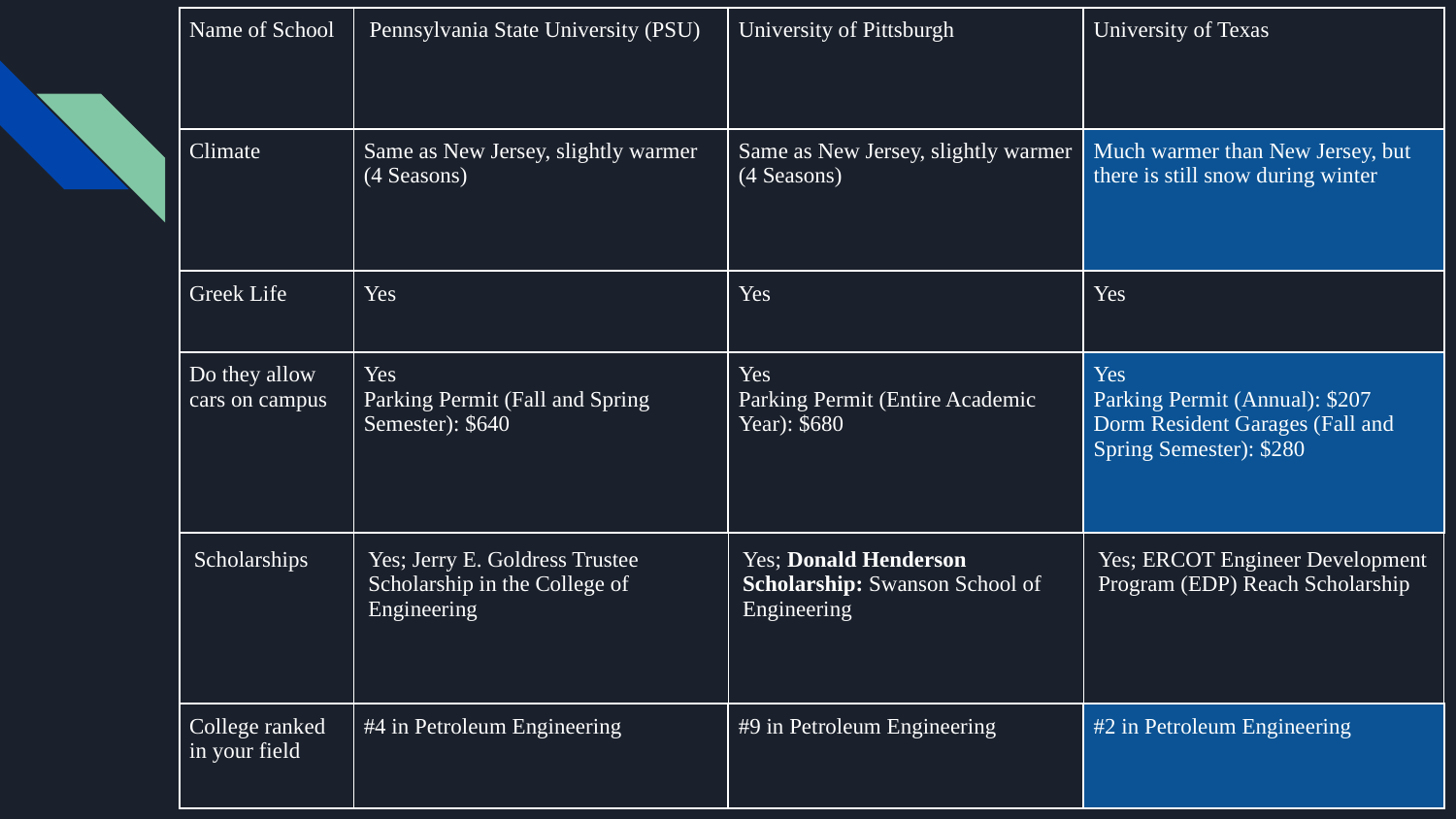

| Name of School | Pennsylvania State University (PSU) | University of Pittsburgh | University of Texas |
| --- | --- | --- | --- |
| Climate | Same as New Jersey, slightly warmer (4 Seasons) | Same as New Jersey, slightly warmer (4 Seasons) | Much warmer than New Jersey, but there is still snow during winter |
| Greek Life | Yes | Yes | Yes |
| Do they allow cars on campus | Yes Parking Permit (Fall and Spring Semester): $640 | Yes Parking Permit (Entire Academic Year): $680 | Yes Parking Permit (Annual): $207 Dorm Resident Garages (Fall and Spring Semester): $280 |
| Scholarships | Yes; Jerry E. Goldress Trustee Scholarship in the College of Engineering | Yes; Donald Henderson Scholarship: Swanson School of Engineering | Yes; ERCOT Engineer Development Program (EDP) Reach Scholarship |
| College ranked in your field | #4 in Petroleum Engineering | #9 in Petroleum Engineering | #2 in Petroleum Engineering |